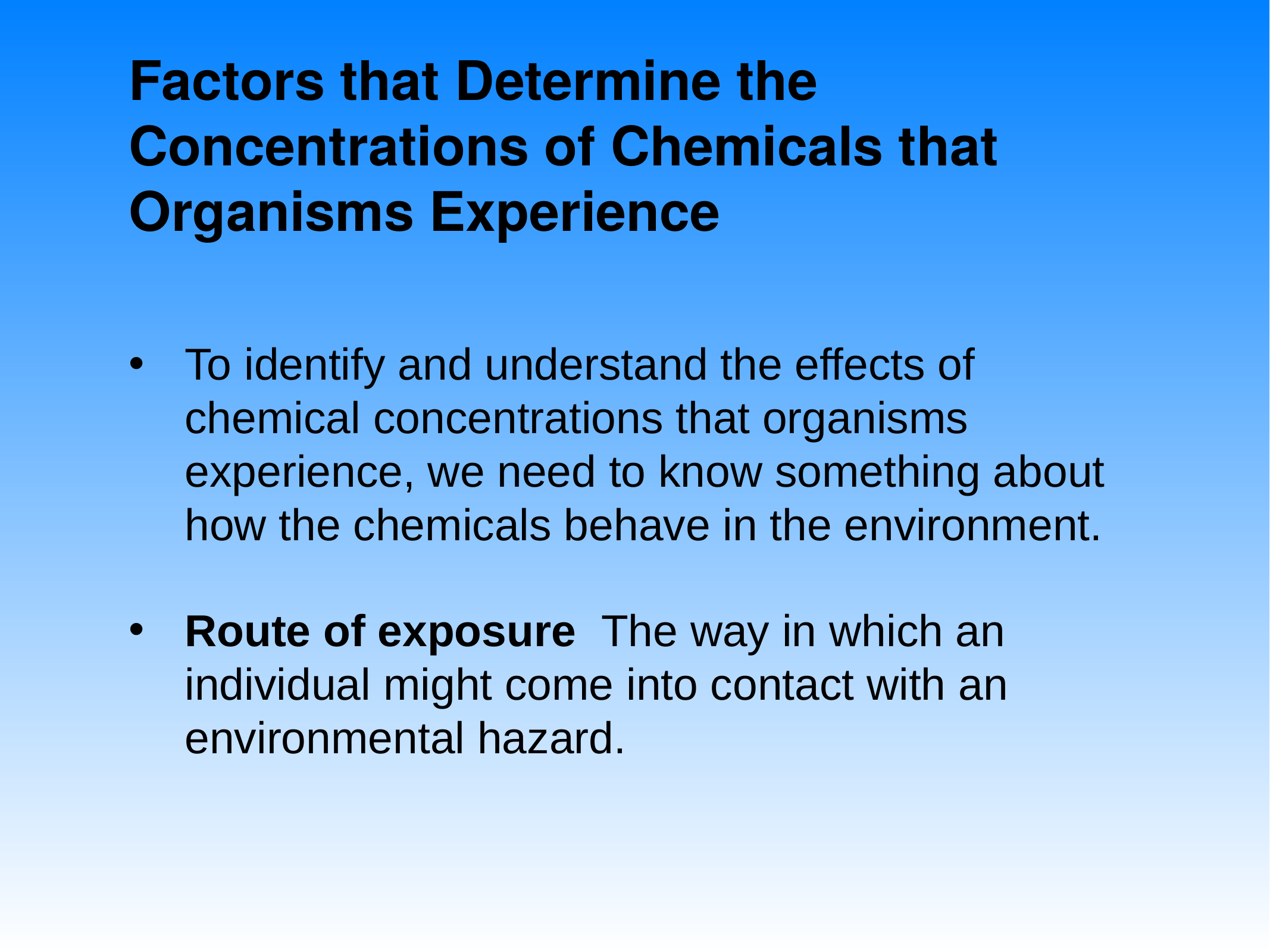

# Factors that Determine the Concentrations of Chemicals that Organisms Experience
To identify and understand the effects of chemical concentrations that organisms experience, we need to know something about how the chemicals behave in the environment.
Route of exposure  The way in which an individual might come into contact with an environmental hazard.